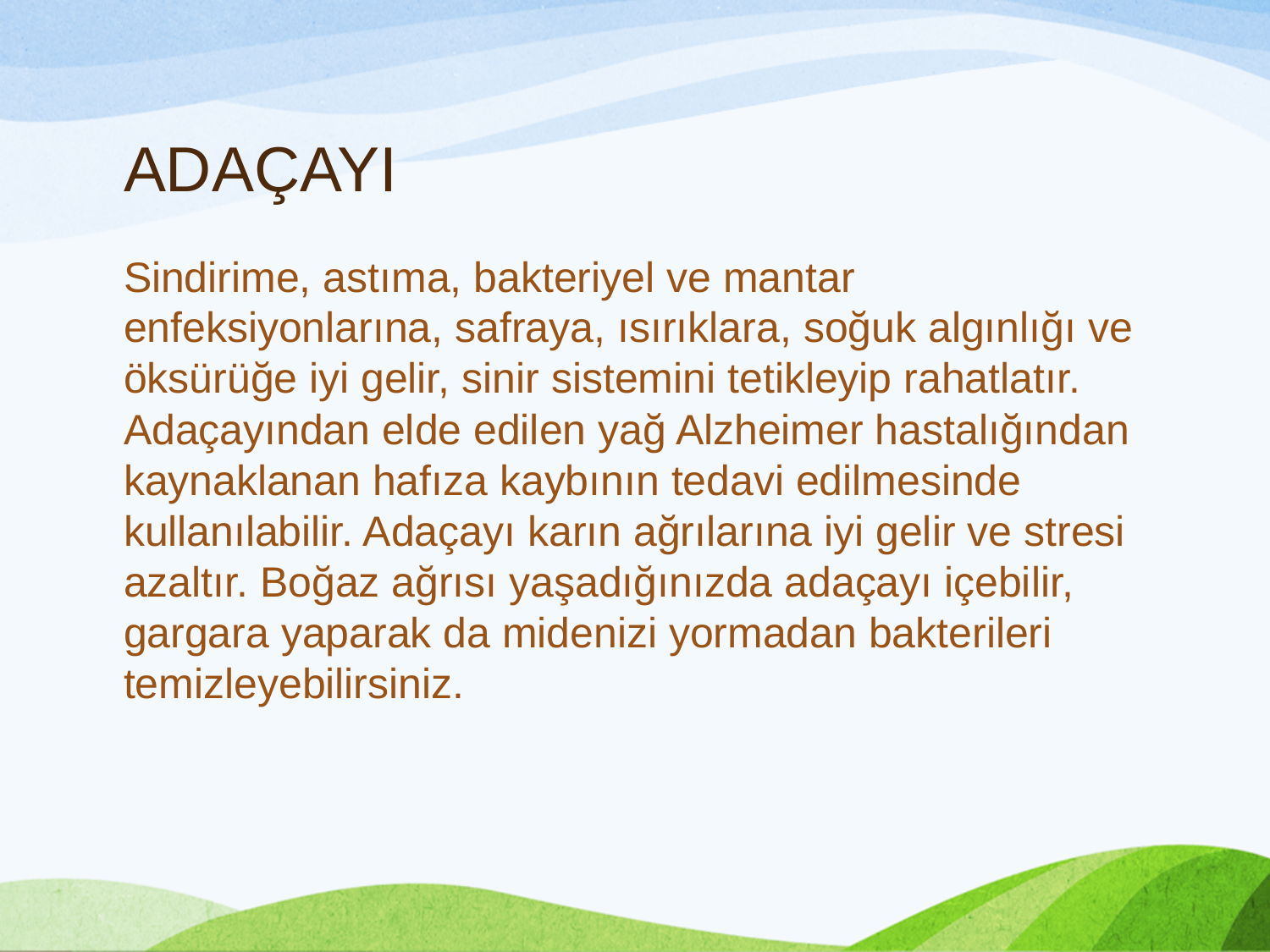

# ADAÇAYI
Sindirime, astıma, bakteriyel ve mantar enfeksiyonlarına, safraya, ısırıklara, soğuk algınlığı ve öksürüğe iyi gelir, sinir sistemini tetikleyip rahatlatır. Adaçayından elde edilen yağ Alzheimer hastalığından kaynaklanan hafıza kaybının tedavi edilmesinde kullanılabilir. Adaçayı karın ağrılarına iyi gelir ve stresi azaltır. Boğaz ağrısı yaşadığınızda adaçayı içebilir, gargara yaparak da midenizi yormadan bakterileri temizleyebilirsiniz.